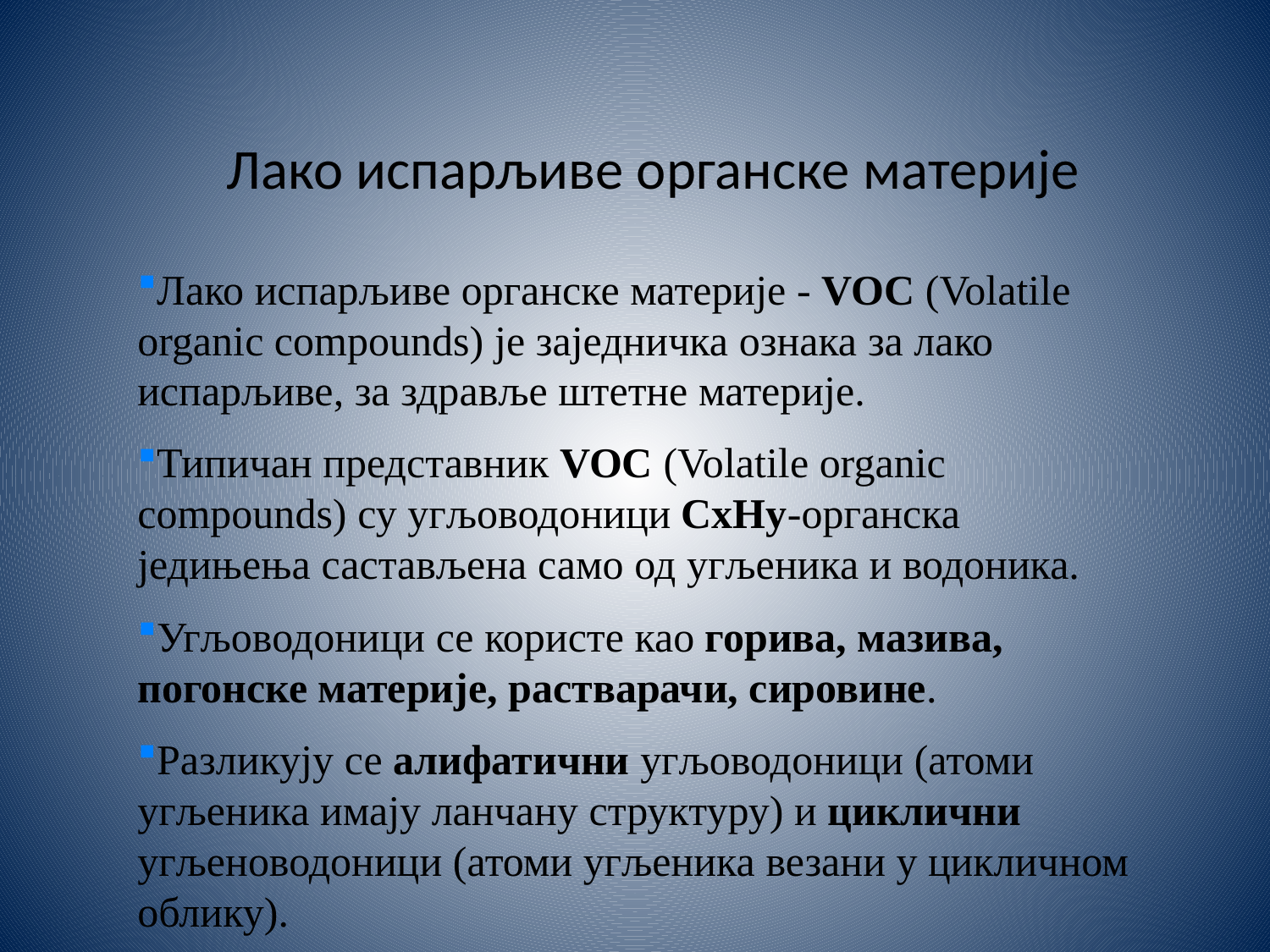

# Лако испарљиве органске материје
Лако испарљиве органске материје - VOC (Volatile organic compounds) је заједничка ознака за лако испарљиве, за здравље штетне материје.
Типичан представник VOC (Volatile organic compounds) су угљоводоници CxHy-органска једињења састављена само од угљеника и водоника.
Угљоводоници се користе као горива, мазива, погонске материје, растварачи, сировине.
Разликују се алифатични угљоводоници (атоми угљеника имају ланчану структуру) и циклични угљеноводоници (атоми угљеника везани у цикличном облику).